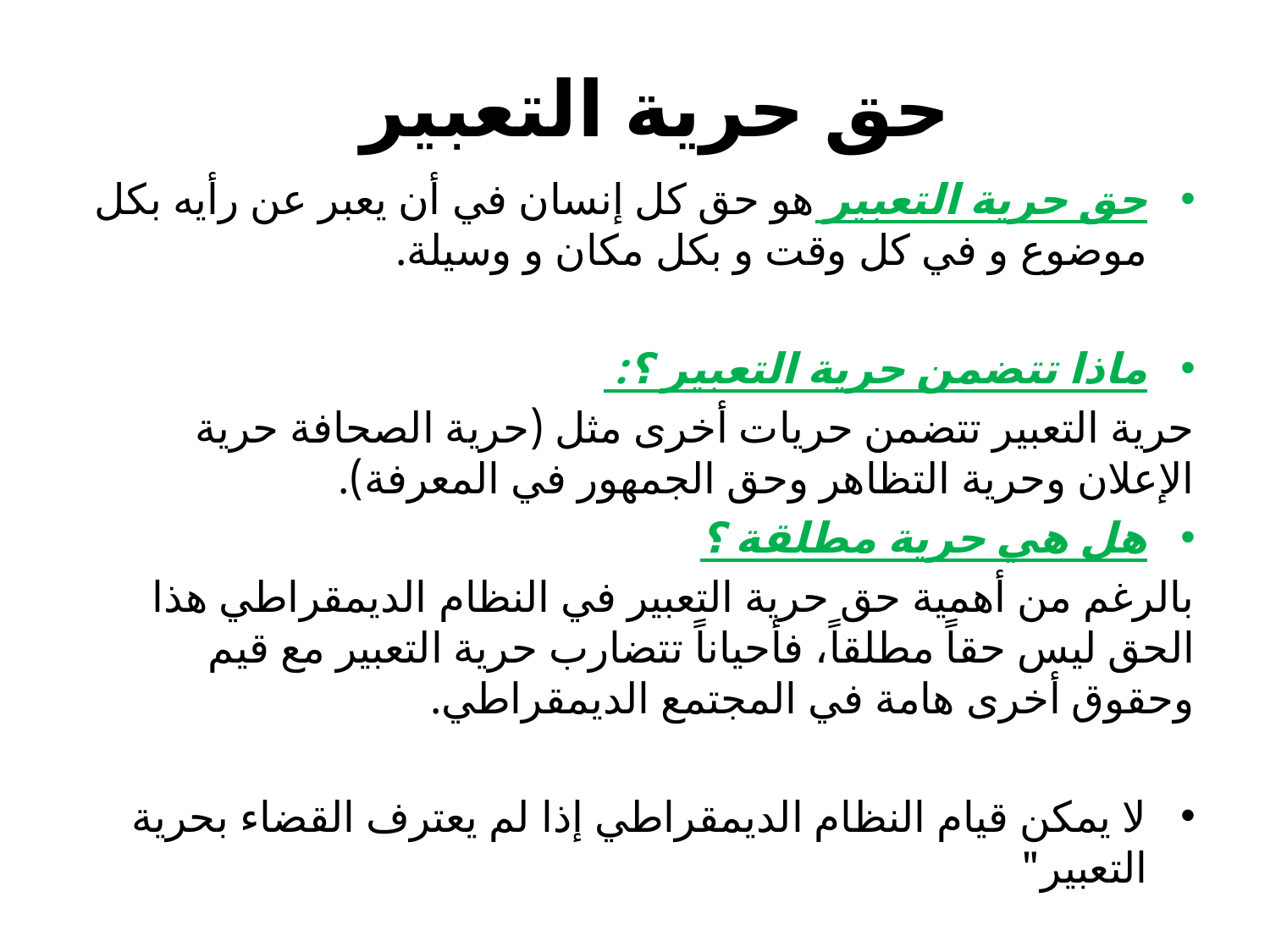

# حق حرية التعبير
حق حرية التعبير هو حق كل إنسان في أن يعبر عن رأيه بكل موضوع و في كل وقت و بكل مكان و وسيلة.

ماذا تتضمن حرية التعبير ؟:
حرية التعبير تتضمن حريات أخرى مثل (حرية الصحافة حرية الإعلان وحرية التظاهر وحق الجمهور في المعرفة).
هل هي حرية مطلقة ؟
بالرغم من أهمية حق حرية التعبير في النظام الديمقراطي هذا الحق ليس حقاً مطلقاً، فأحياناً تتضارب حرية التعبير مع قيم وحقوق أخرى هامة في المجتمع الديمقراطي.

لا يمكن قيام النظام الديمقراطي إذا لم يعترف القضاء بحرية التعبير"